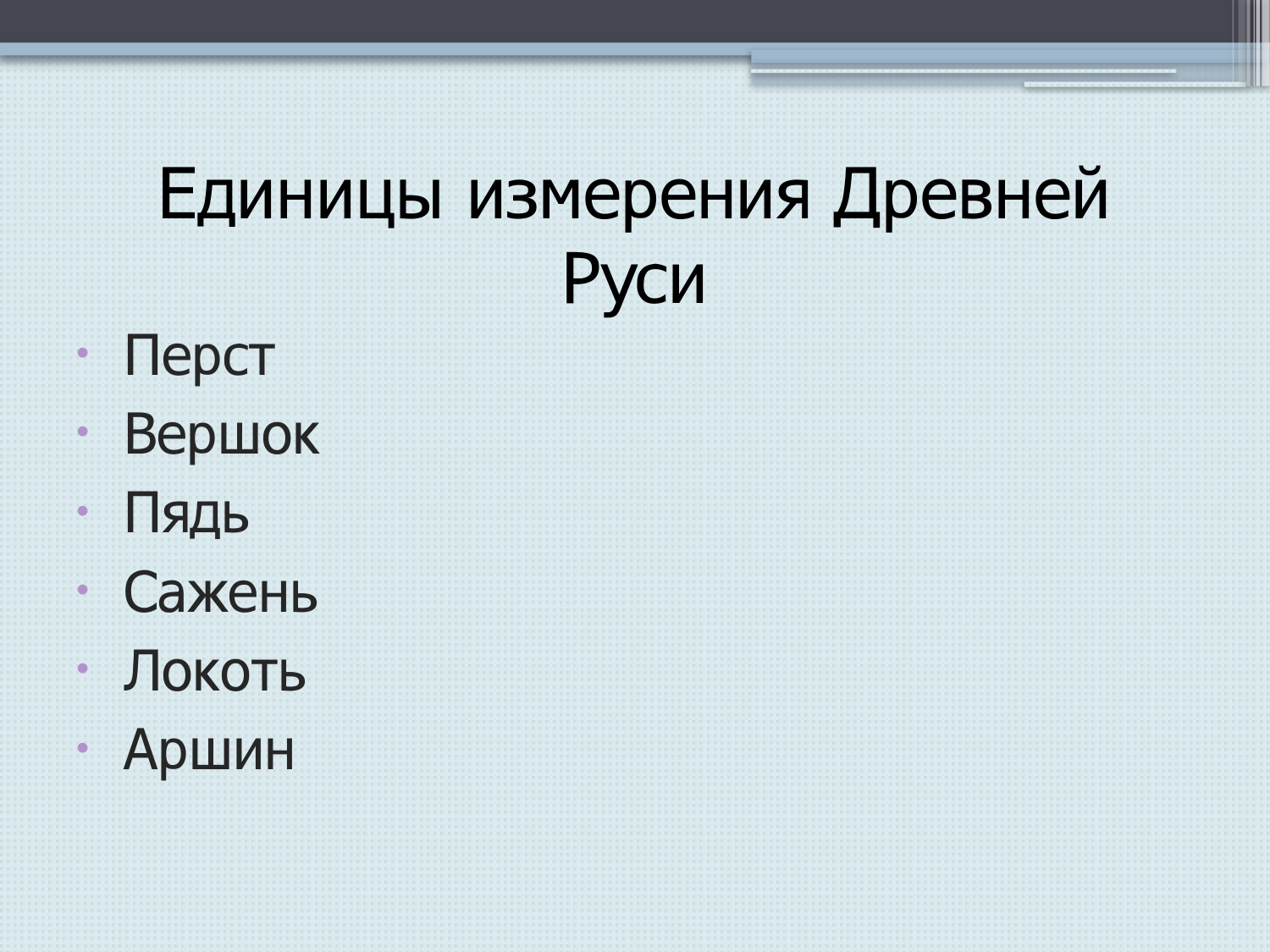

# Единицы измерения Древней Руси
Перст
Вершок
Пядь
Сажень
Локоть
Аршин